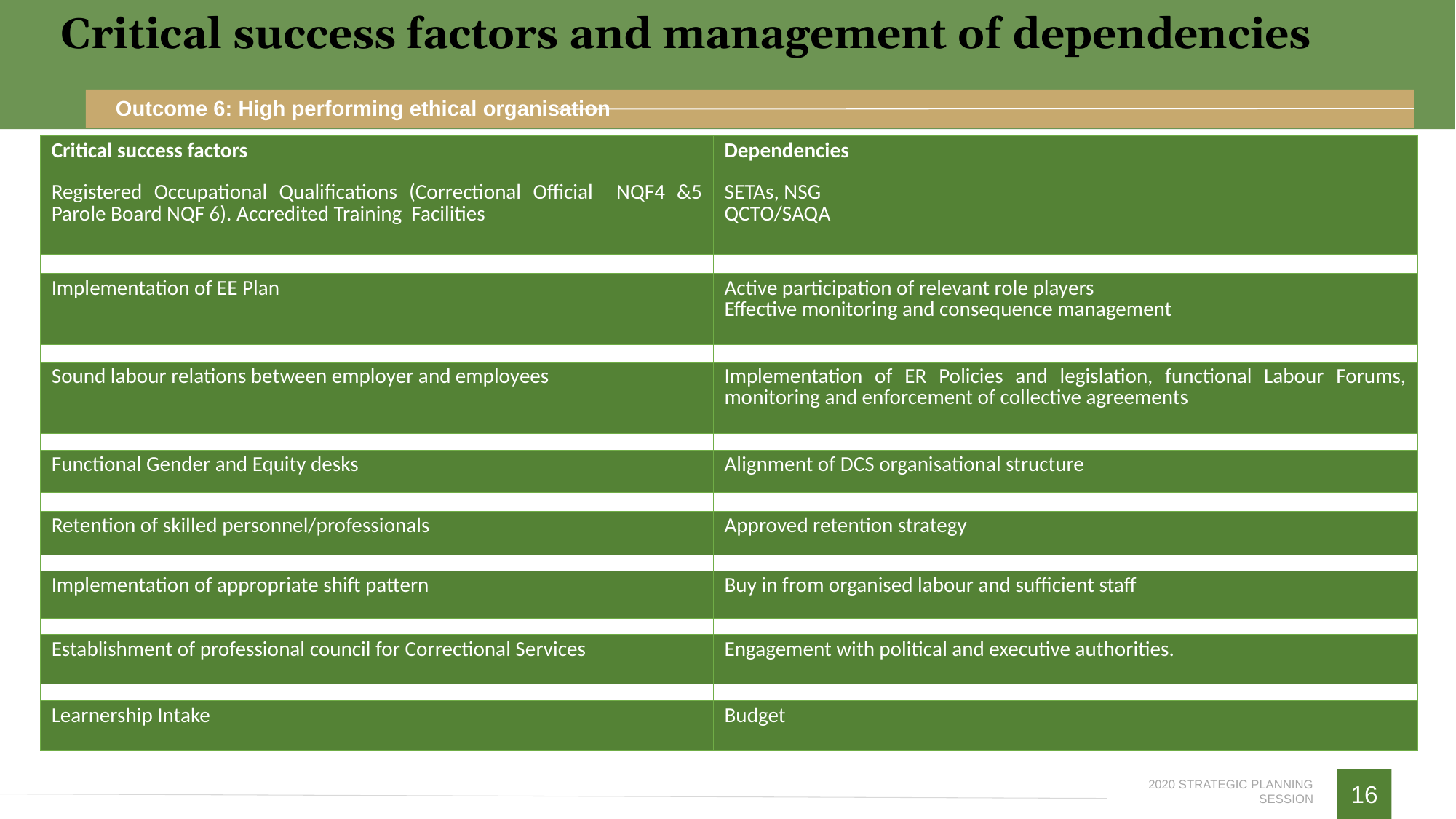

Critical success factors and management of dependencies
Outcome 6: High performing ethical organisation
| Critical success factors | Dependencies |
| --- | --- |
| Registered Occupational Qualifications (Correctional Official NQF4 &5 Parole Board NQF 6). Accredited Training Facilities | SETAs, NSG QCTO/SAQA |
|  |  |
| Implementation of EE Plan | Active participation of relevant role players Effective monitoring and consequence management |
|  |  |
| Sound labour relations between employer and employees | Implementation of ER Policies and legislation, functional Labour Forums, monitoring and enforcement of collective agreements |
|  |  |
| Functional Gender and Equity desks | Alignment of DCS organisational structure |
|  |  |
| Retention of skilled personnel/professionals | Approved retention strategy |
|  |  |
| Implementation of appropriate shift pattern | Buy in from organised labour and sufficient staff |
|  |  |
| Establishment of professional council for Correctional Services | Engagement with political and executive authorities. |
|  |  |
| Learnership Intake | Budget |